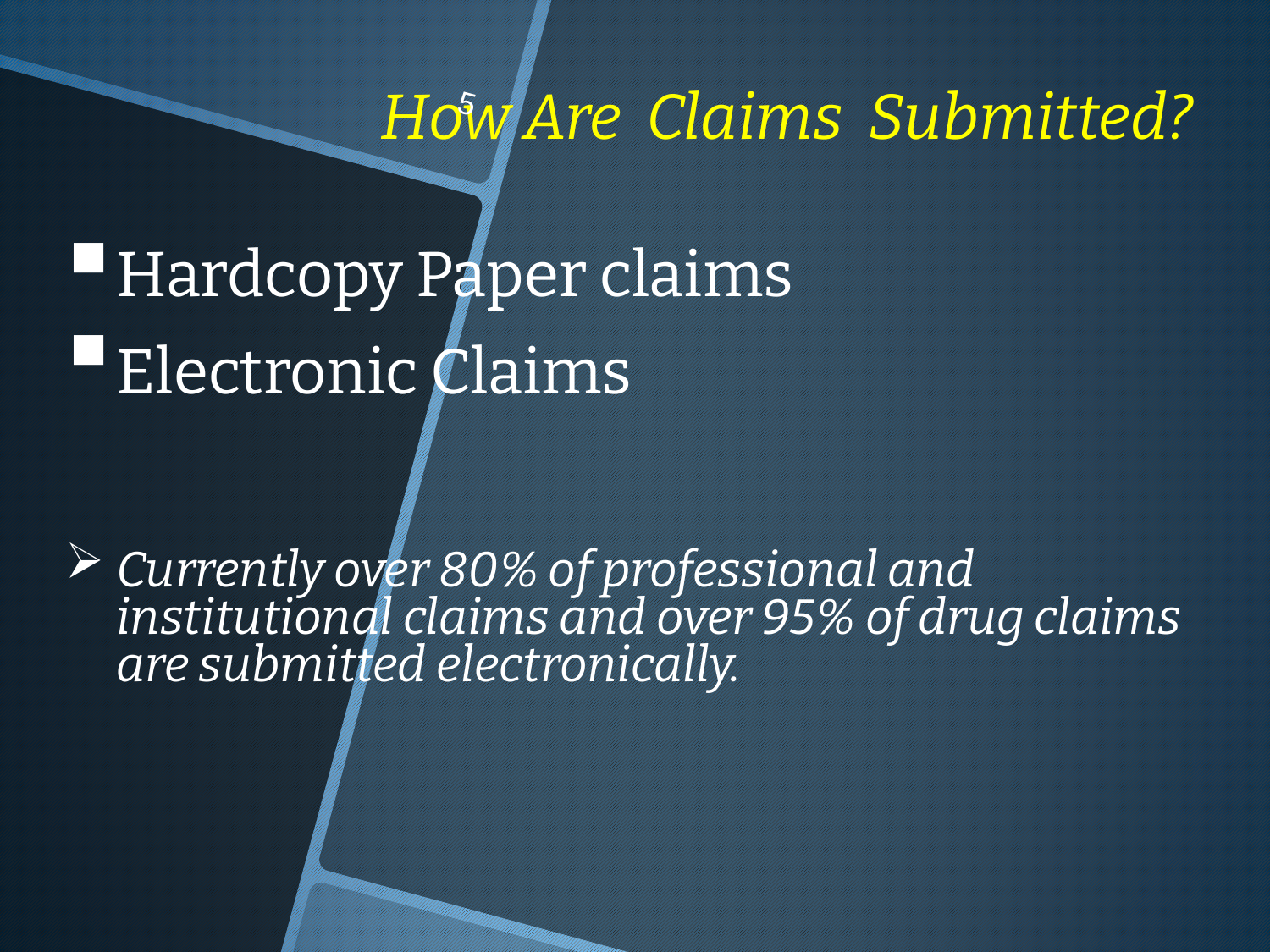

# How Are  Claims  Submitted?
5

Hardcopy Paper claims
Electronic Claims

Currently over 80% of professional and institutional claims and over 95% of drug claims are submitted electronically.